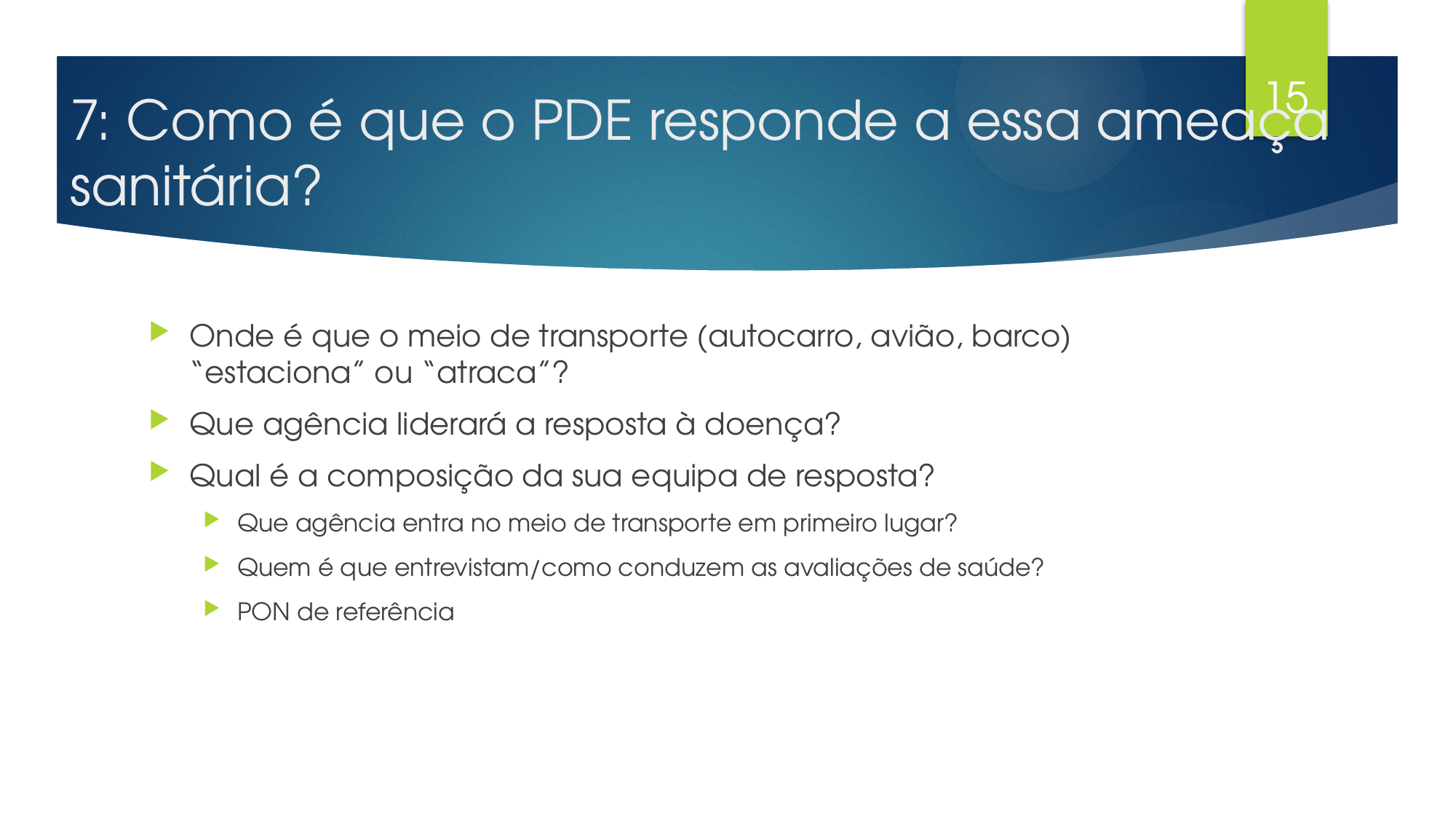

15
# 7: Como é que o PDE responde a essa ameaça sanitária?
Onde é que o meio de transporte (autocarro, avião, barco) “estaciona” ou “atraca”?
Que agência liderará a resposta à doença?
Qual é a composição da sua equipa de resposta?
Que agência entra no meio de transporte em primeiro lugar?
Quem é que entrevistam/como conduzem as avaliações de saúde?
PON de referência